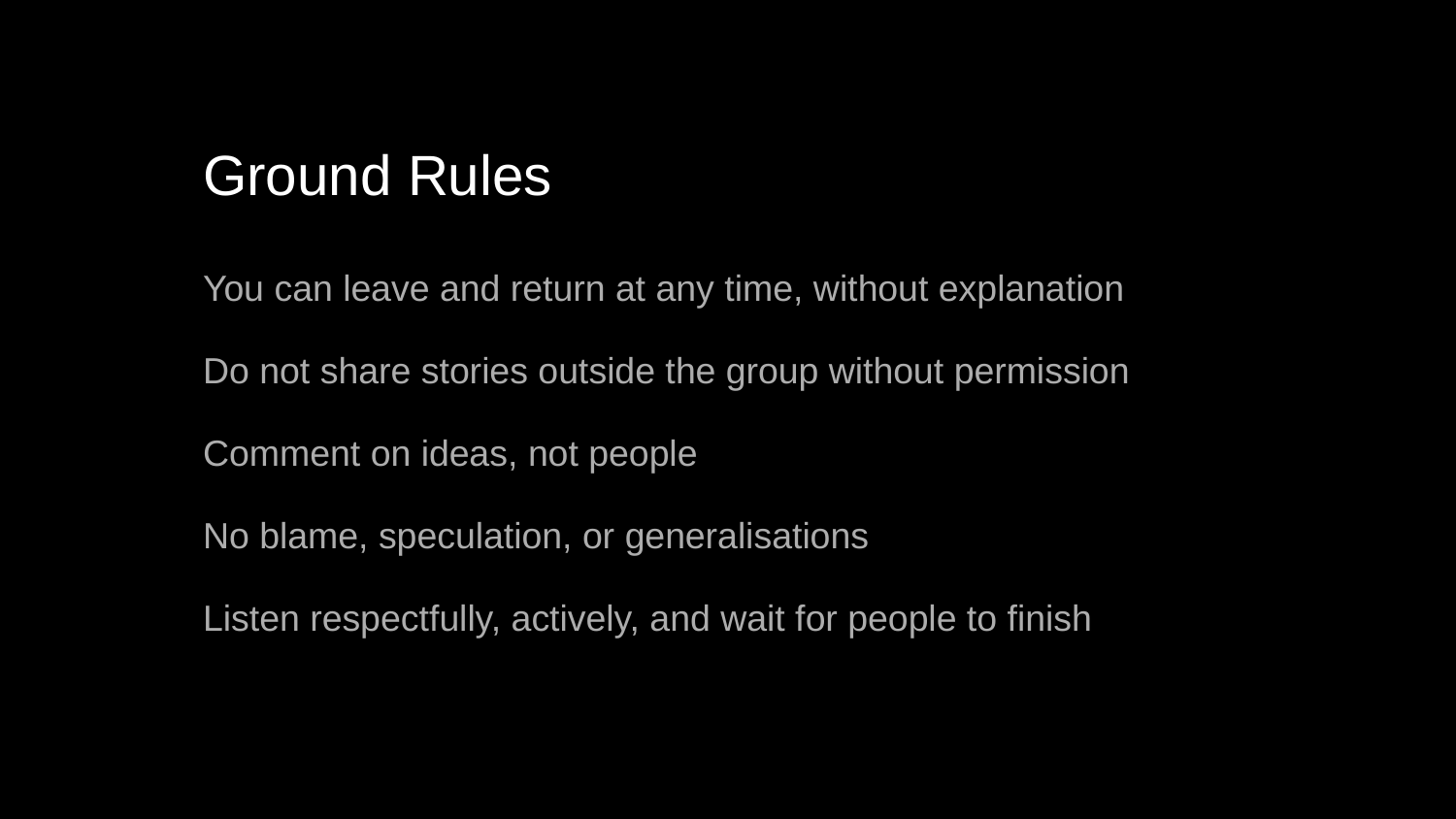

# Ground Rules
You can leave and return at any time, without explanation
Do not share stories outside the group without permission
Comment on ideas, not people
No blame, speculation, or generalisations
Listen respectfully, actively, and wait for people to finish